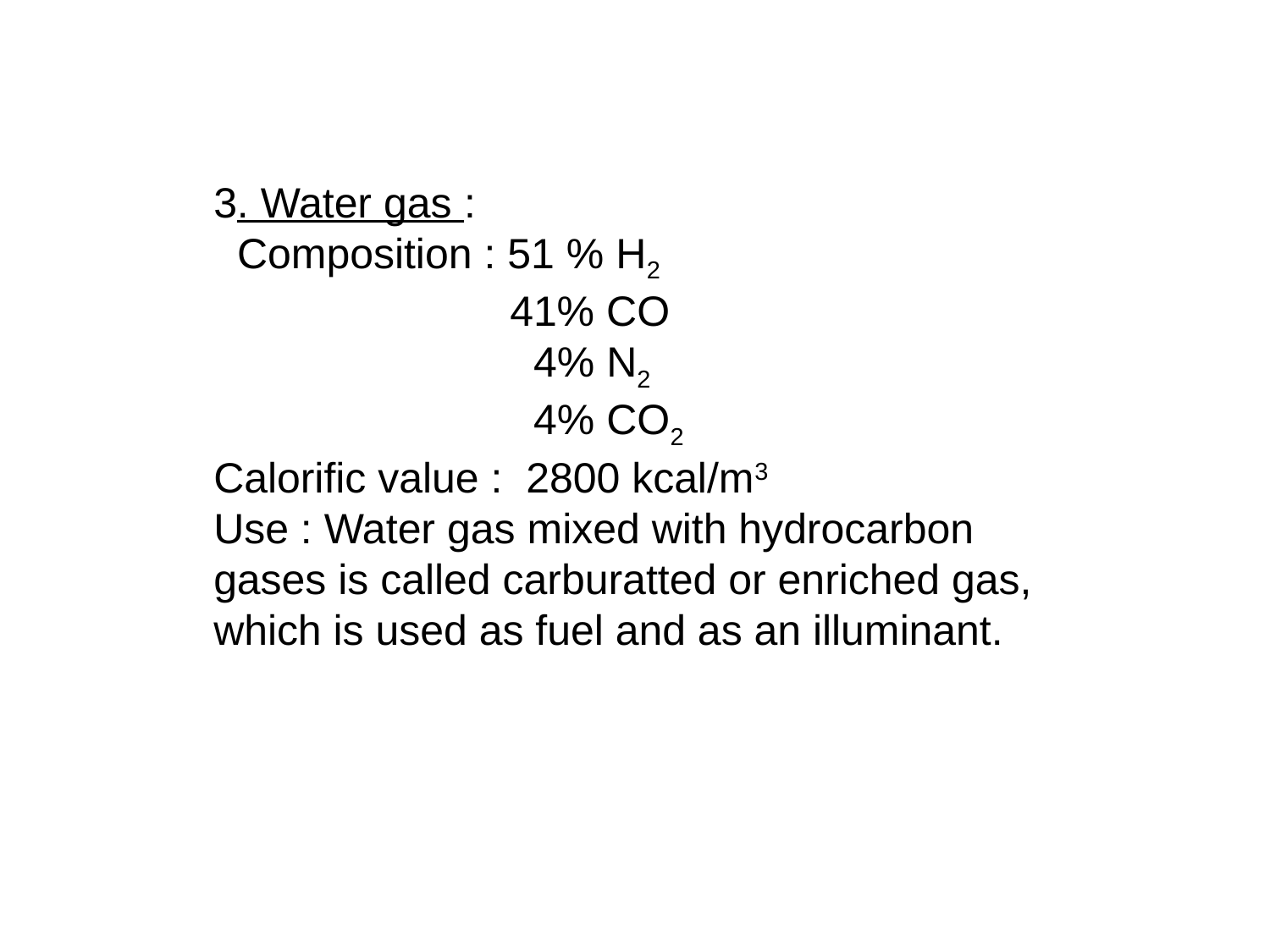

3. Water gas :
  Composition : 51 % H2
                         41% CO
                           4% N2
                           4% CO2
Calorific value :  2800 kcal/m3
Use : Water gas mixed with hydrocarbon gases is called carburatted or enriched gas, which is used as fuel and as an illuminant.